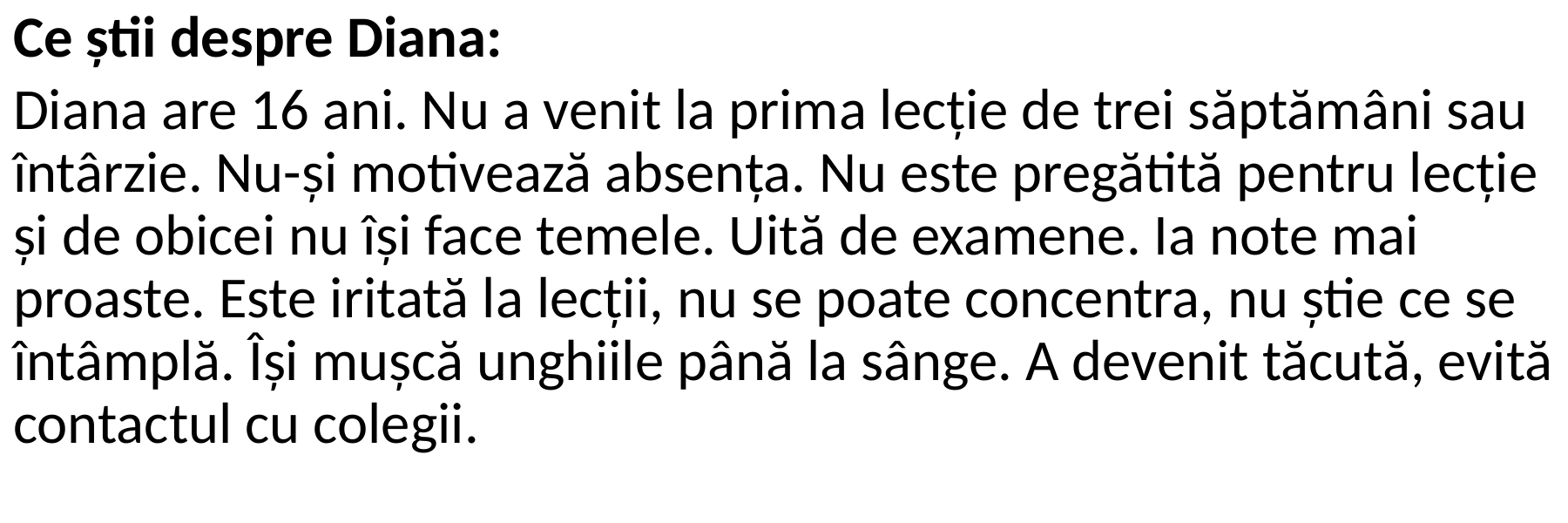

Ce știi despre Diana:
Diana are 16 ani. Nu a venit la prima lecție de trei săptămâni sau întârzie. Nu-și motivează absența. Nu este pregătită pentru lecție și de obicei nu își face temele. Uită de examene. Ia note mai proaste. Este iritată la lecții, nu se poate concentra, nu știe ce se întâmplă. Își mușcă unghiile până la sânge. A devenit tăcută, evită contactul cu colegii.